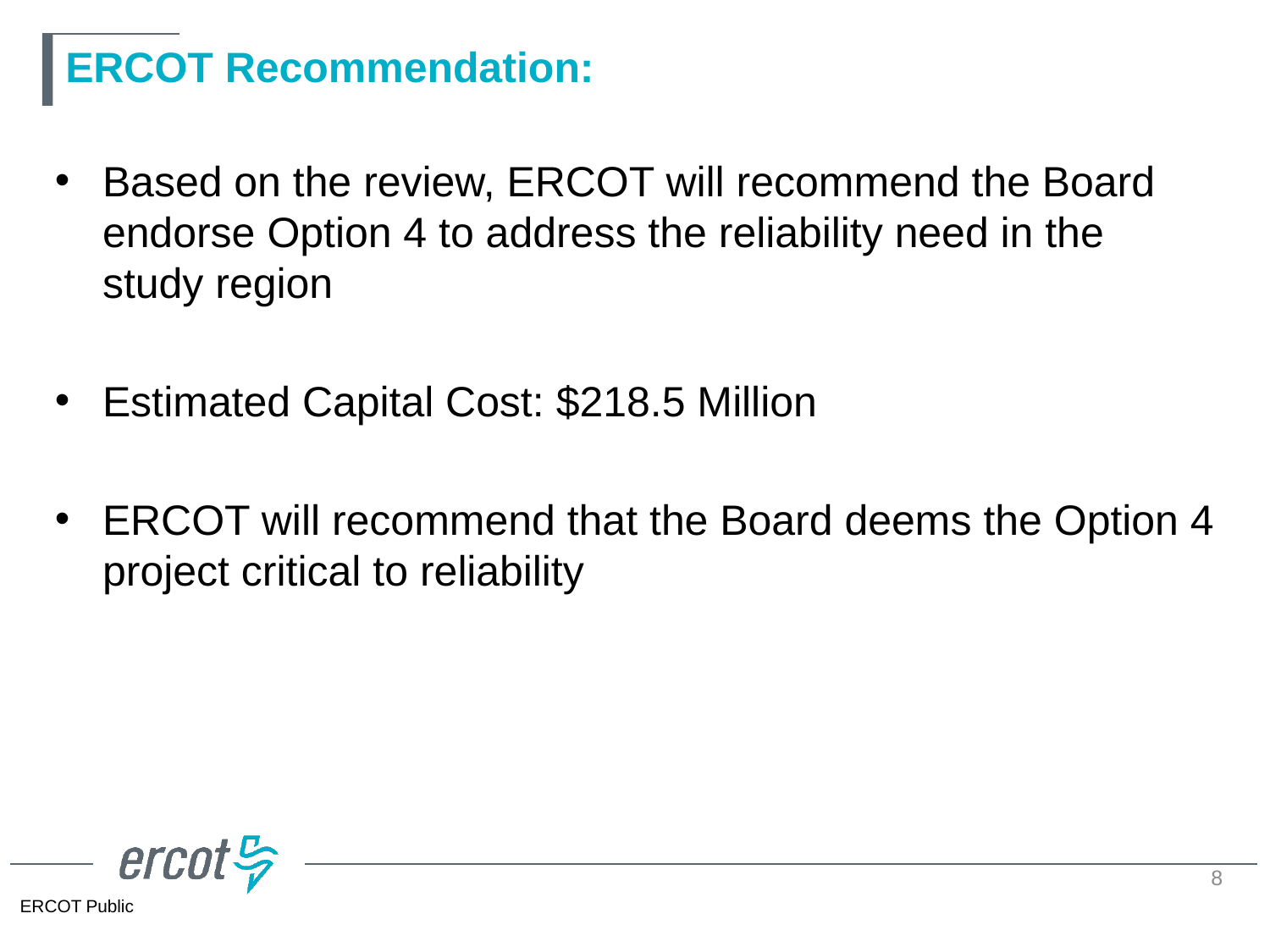

# ERCOT Recommendation:
Based on the review, ERCOT will recommend the Board endorse Option 4 to address the reliability need in the study region

Estimated Capital Cost: $218.5 Million

ERCOT will recommend that the Board deems the Option 4 project critical to reliability
8